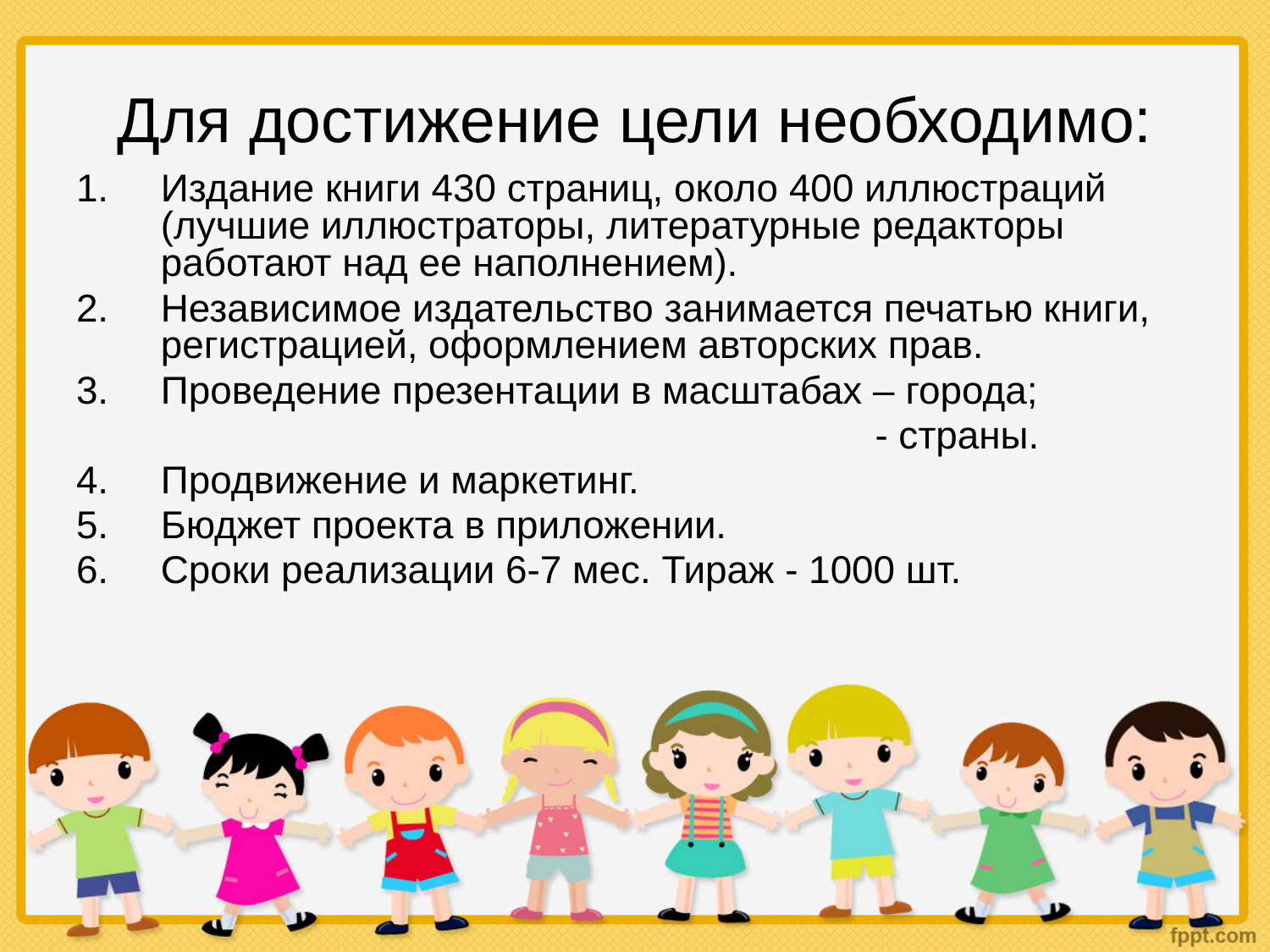

# Для достижение цели необходимо:
Издание книги 430 страниц, около 400 иллюстраций (лучшие иллюстраторы, литературные редакторы работают над ее наполнением).
Независимое издательство занимается печатью книги, регистрацией, оформлением авторских прав.
Проведение презентации в масштабах – города;
                                                                          - страны.
Продвижение и маркетинг.
Бюджет проекта в приложении.
Сроки реализации 6-7 мес. Тираж - 1000 шт.